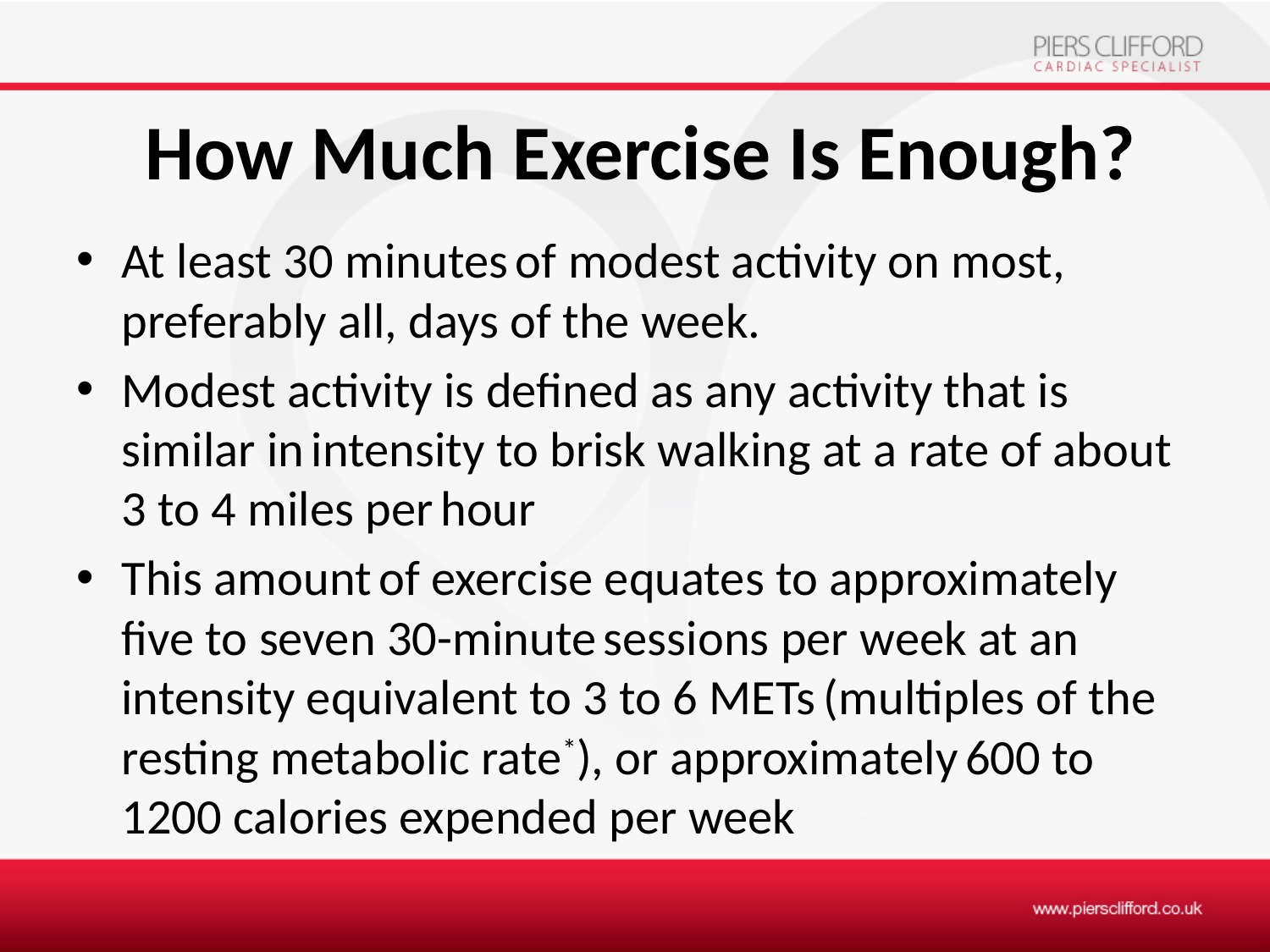

# How Much Exercise Is Enough?
At least 30 minutes of modest activity on most, preferably all, days of the week.
Modest activity is defined as any activity that is similar in intensity to brisk walking at a rate of about 3 to 4 miles per hour
This amount of exercise equates to approximately five to seven 30-minute sessions per week at an intensity equivalent to 3 to 6 METs (multiples of the resting metabolic rate*), or approximately 600 to 1200 calories expended per week